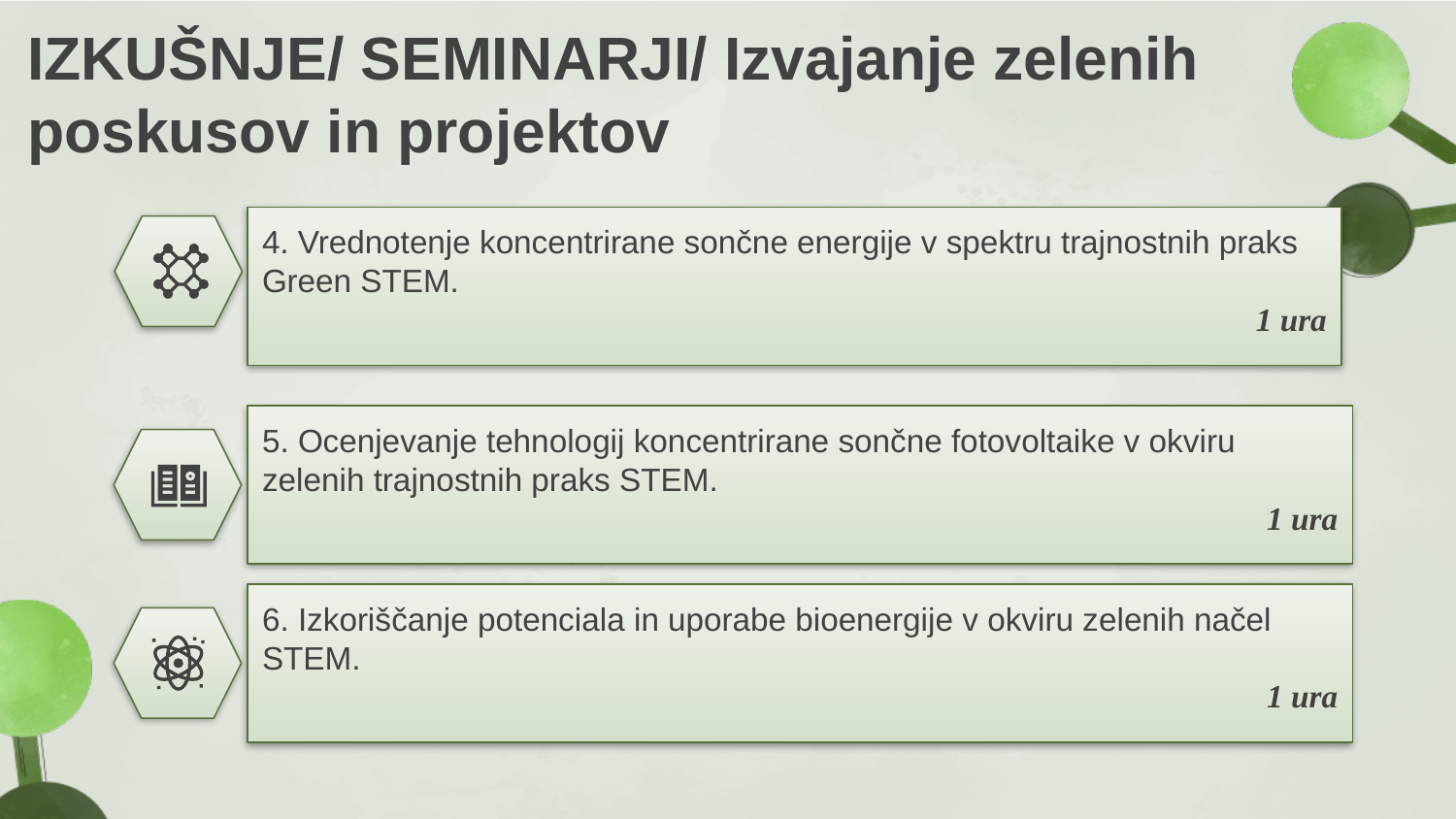

# IZKUŠNJE/ SEMINARJI/ Izvajanje zelenih poskusov in projektov
4. Vrednotenje koncentrirane sončne energije v spektru trajnostnih praks Green STEM.
1 ura

5. Ocenjevanje tehnologij koncentrirane sončne fotovoltaike v okviru zelenih trajnostnih praks STEM.
1 ura

6. Izkoriščanje potenciala in uporabe bioenergije v okviru zelenih načel STEM.
1 ura